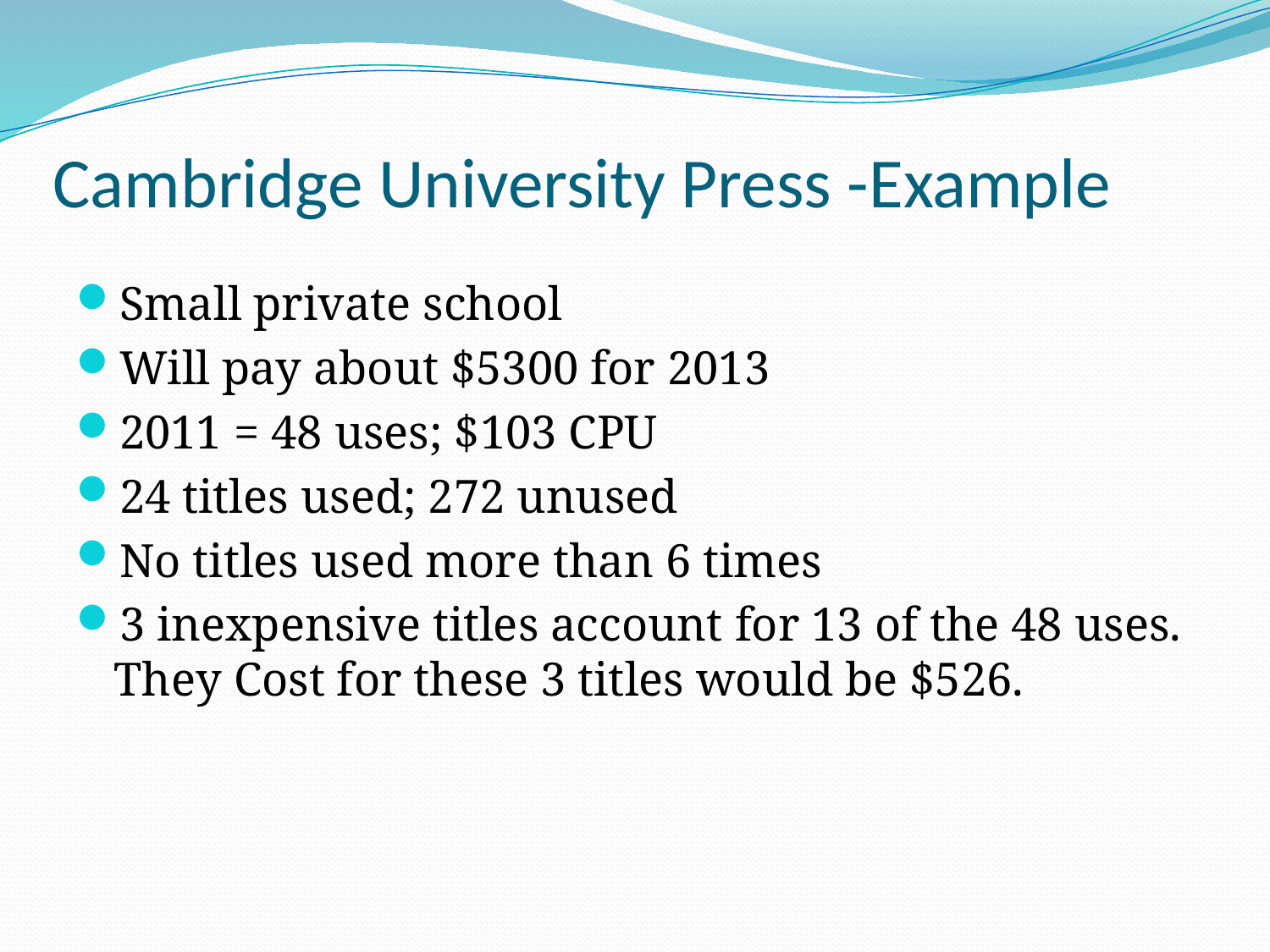

# Cambridge University Press -Example
Small private school
Will pay about $5300 for 2013
2011 = 48 uses; $103 CPU
24 titles used; 272 unused
No titles used more than 6 times
3 inexpensive titles account for 13 of the 48 uses. They Cost for these 3 titles would be $526.